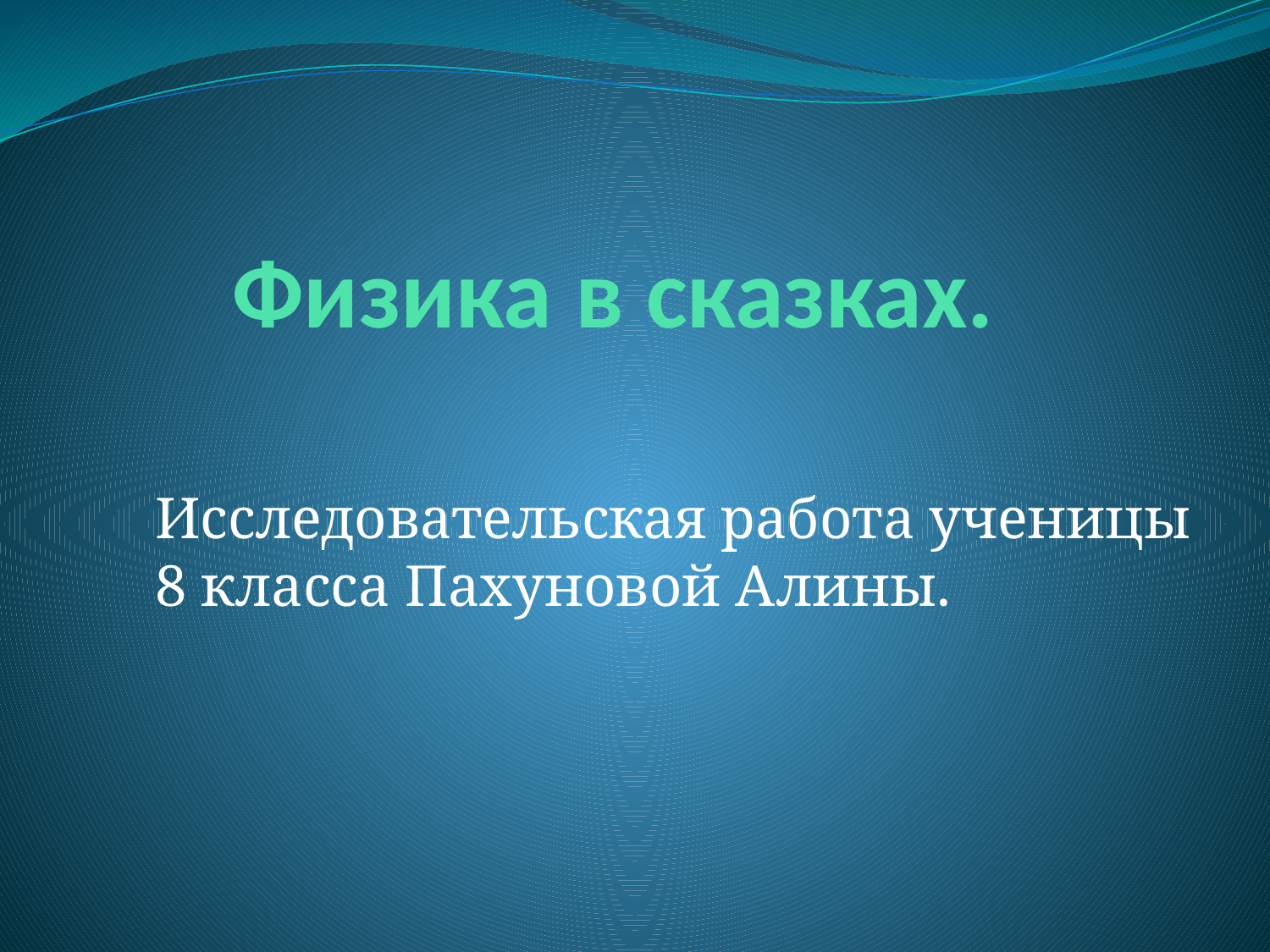

# Физика в сказках.
Исследовательская работа ученицы 8 класса Пахуновой Алины.